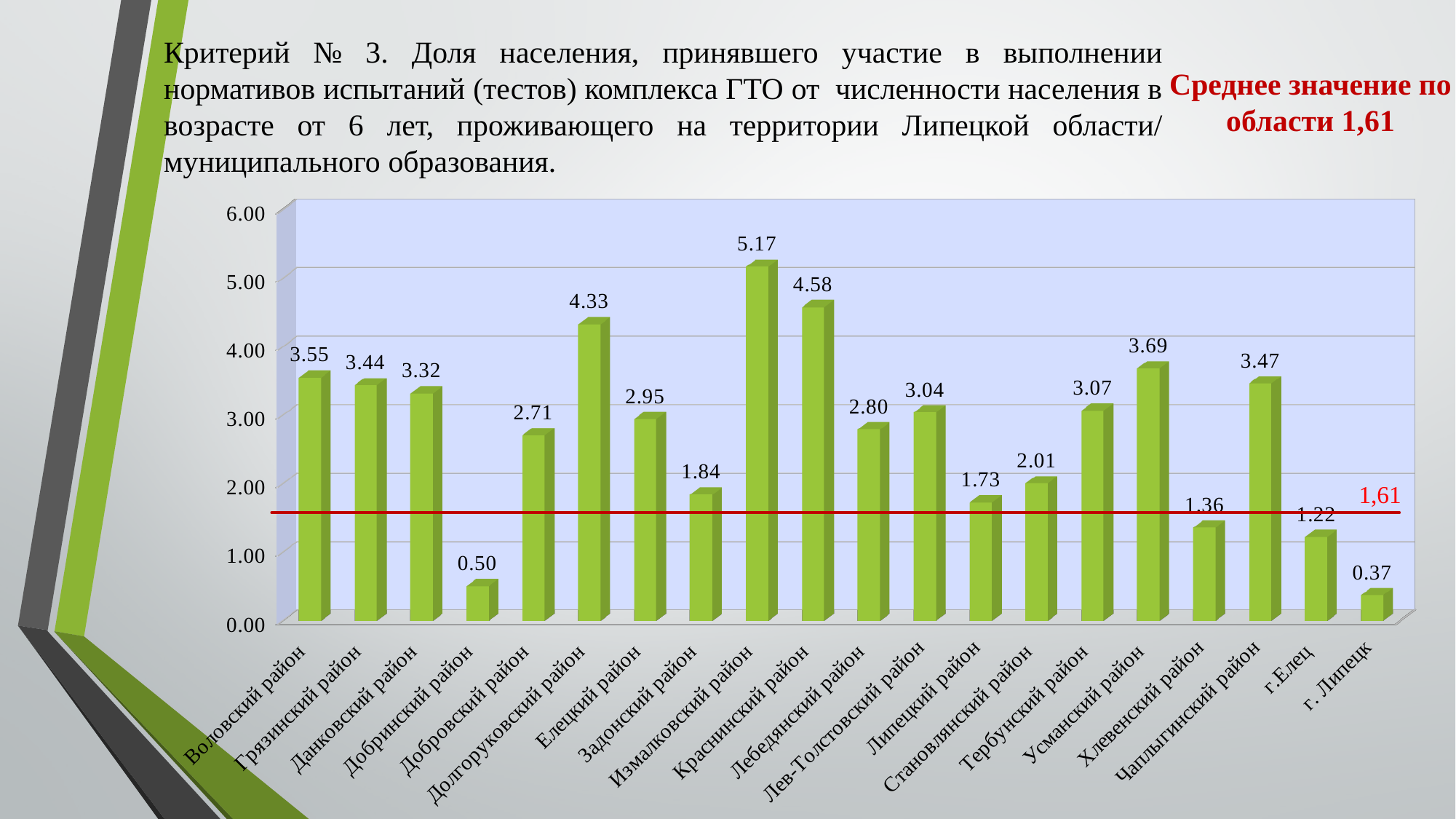

Критерий № 3. Доля населения, принявшего участие в выполнении нормативов испытаний (тестов) комплекса ГТО от  численности населения в возрасте от 6 лет, проживающего на территории Липецкой области/ муниципального образования.
Среднее значение по области 1,61

[unsupported chart]

1,61